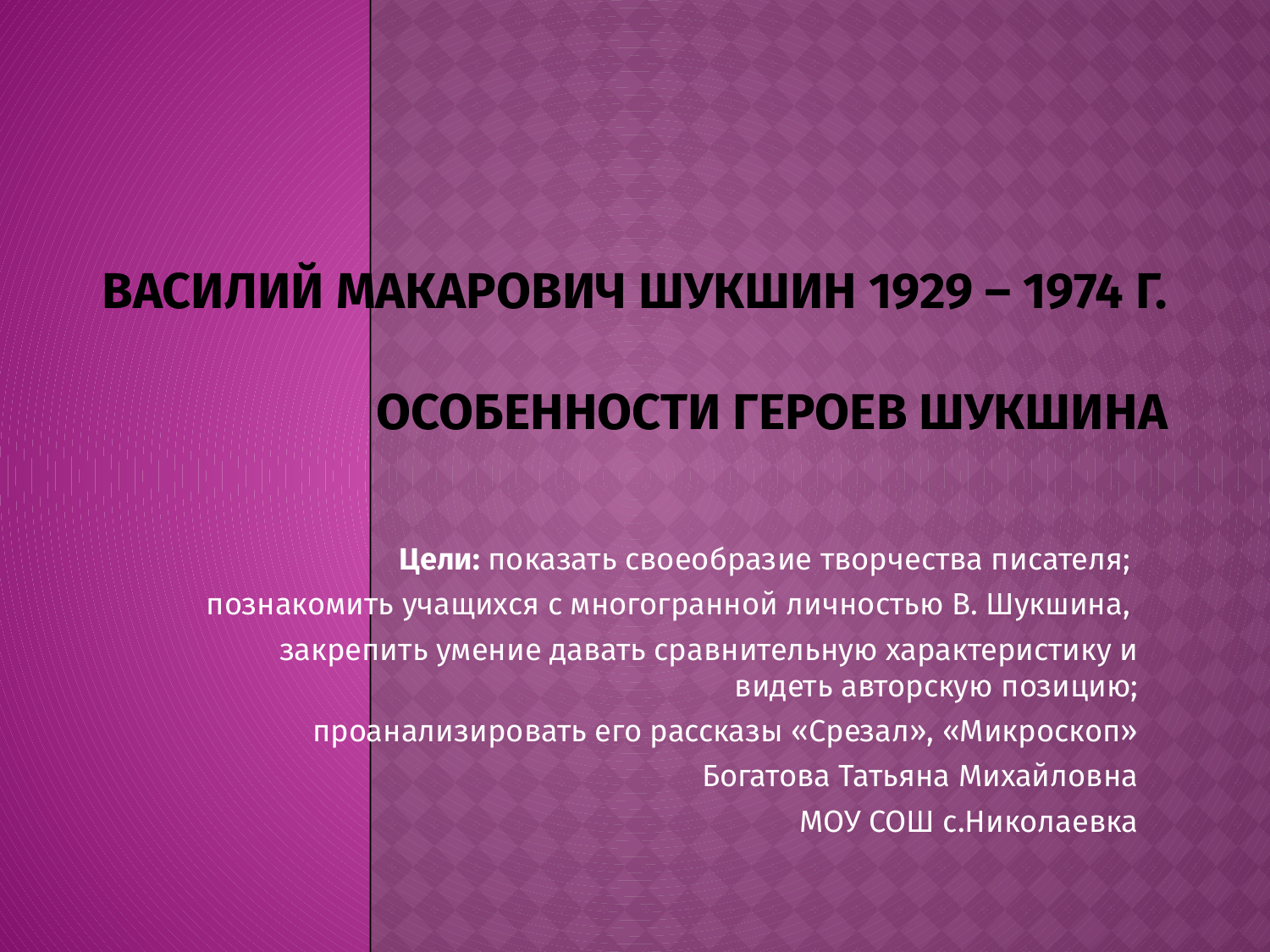

# Василий Макарович Шукшин 1929 – 1974 г. Особенности героев Шукшина
Цели: показать своеобразие творчества писателя;
 познакомить учащихся с многогранной личностью В. Шукшина,
закрепить умение давать сравнительную характеристику и видеть авторскую позицию;
 проанализировать его рассказы «Срезал», «Микроскоп»
Богатова Татьяна Михайловна
МОУ СОШ с.Николаевка